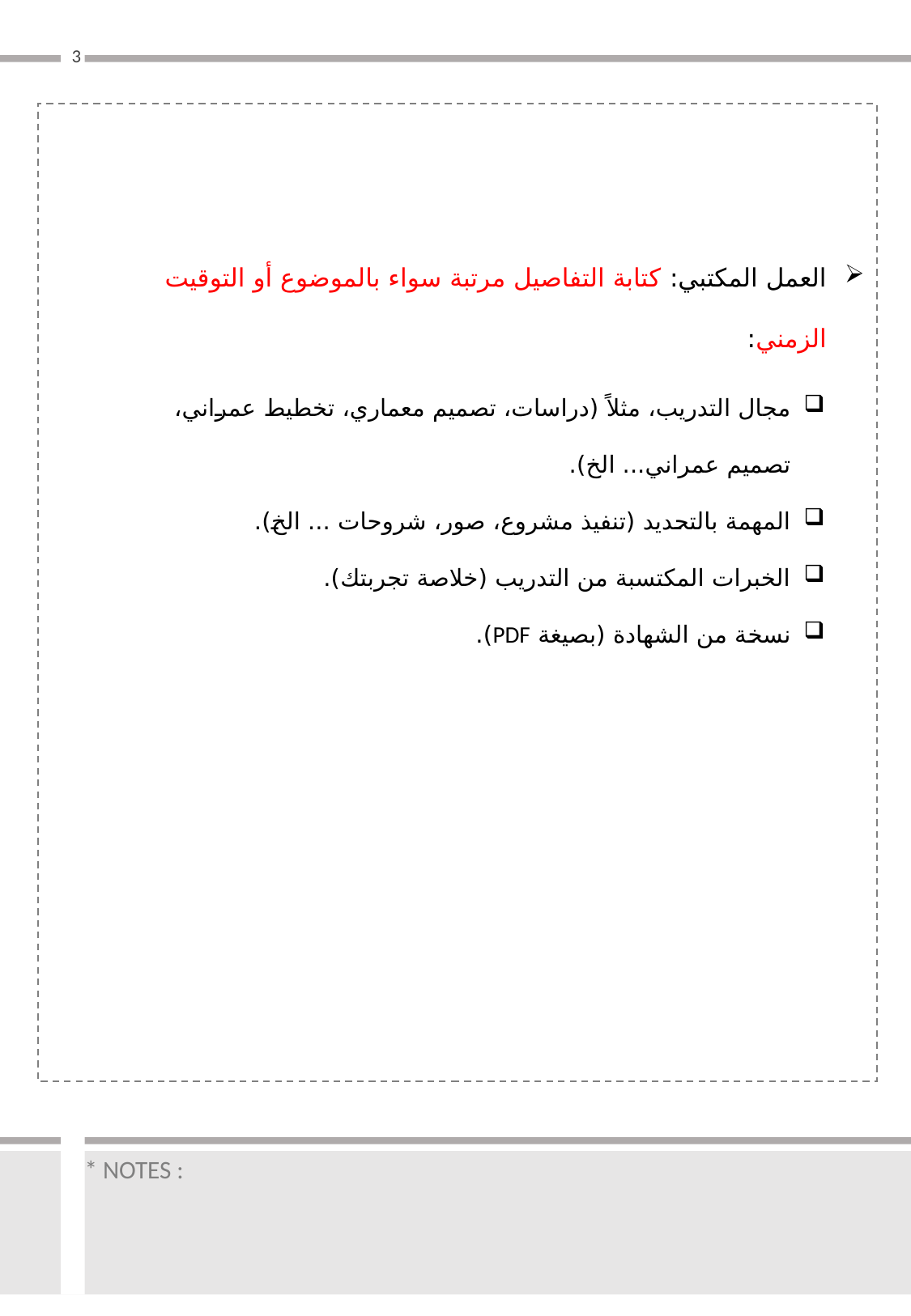

3

العمل المكتبي: كتابة التفاصيل مرتبة سواء بالموضوع أو التوقيت الزمني:
مجال التدريب، مثلاً (دراسات، تصميم معماري، تخطيط عمراني، تصميم عمراني... الخ).
المهمة بالتحديد (تنفيذ مشروع، صور، شروحات ... الخ).
الخبرات المكتسبة من التدريب (خلاصة تجربتك).
نسخة من الشهادة (بصيغة PDF).

* NOTES :